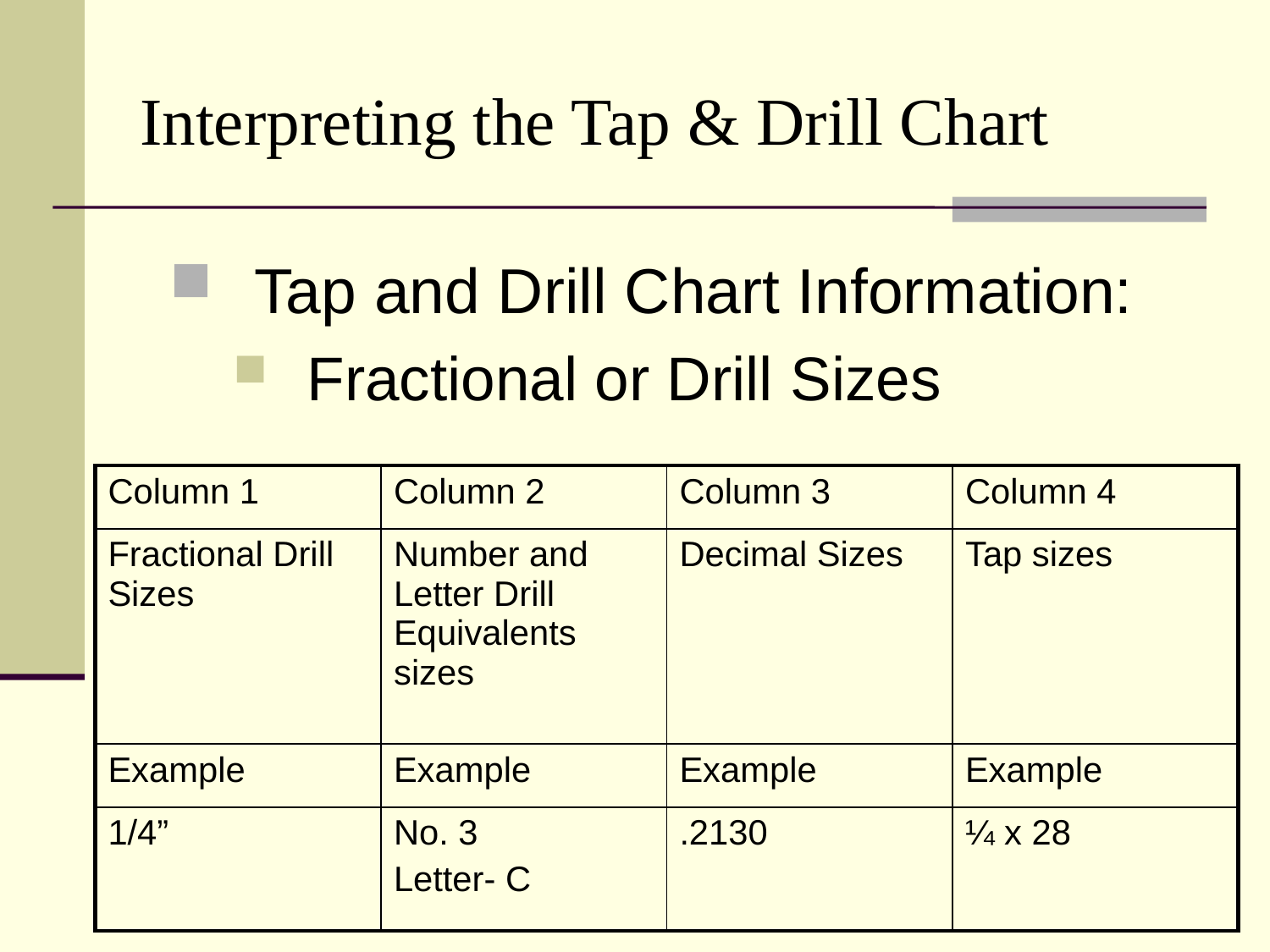

# Interpreting the Tap & Drill Chart
Tap and Drill Chart Information:
Fractional or Drill Sizes
| Column 1 | Column 2 | Column 3 | Column 4 |
| --- | --- | --- | --- |
| Fractional Drill Sizes | Number and Letter Drill Equivalents sizes | Decimal Sizes | Tap sizes |
| Example | Example | Example | Example |
| 1/4” | No. 3 Letter- C | .2130 | ¼ x 28 |